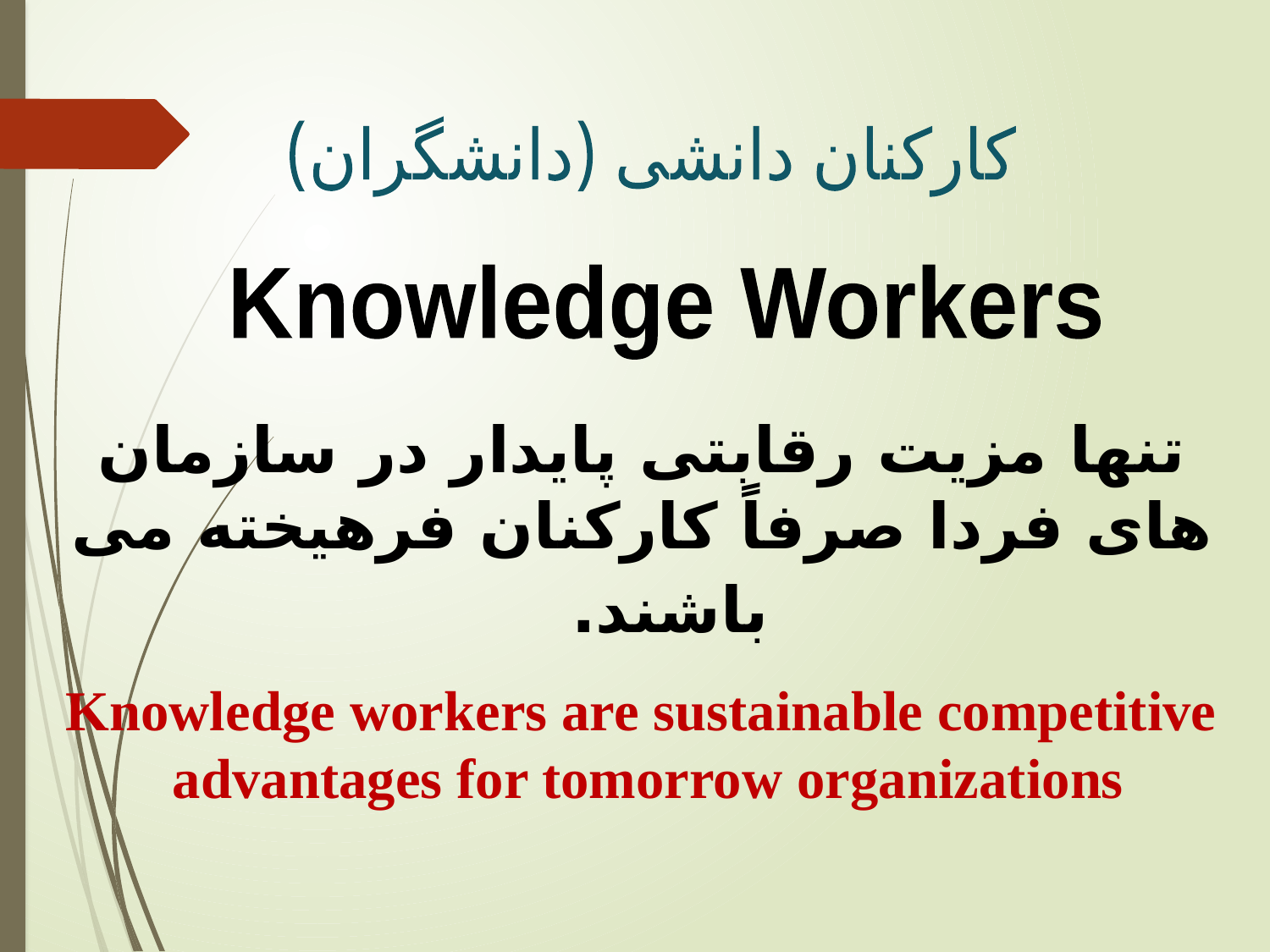

کارکنان دانشی (دانشگران)
Knowledge Workers

تنها مزیت رقابتی پایدار در سازمان های فردا صرفاً کارکنان فرهیخته می باشند.
Knowledge workers are sustainable competitive  advantages for tomorrow organizations